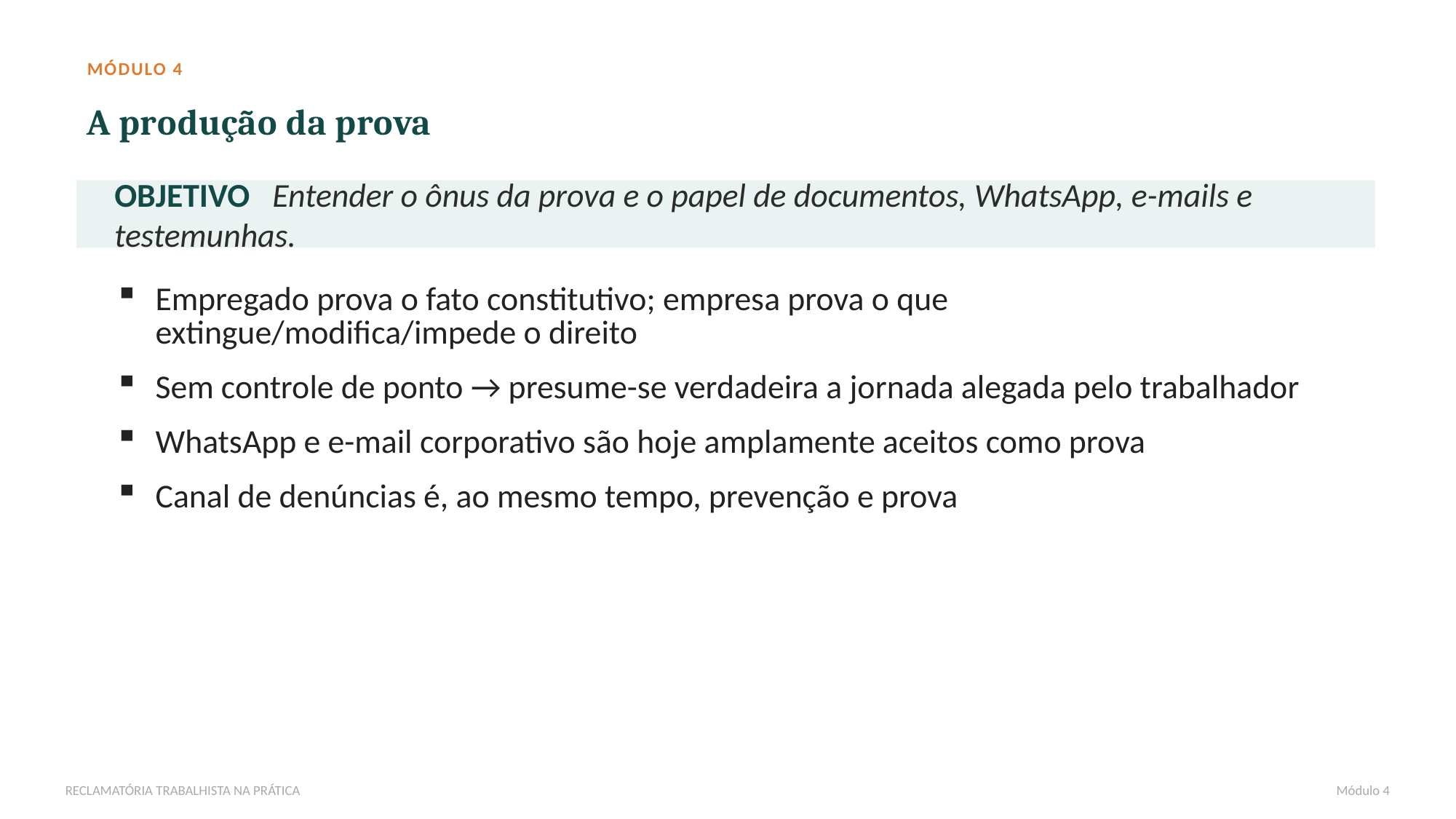

MÓDULO 4
A produção da prova

OBJETIVO   Entender o ônus da prova e o papel de documentos, WhatsApp, e-mails e testemunhas.
Empregado prova o fato constitutivo; empresa prova o que extingue/modifica/impede o direito
Sem controle de ponto → presume-se verdadeira a jornada alegada pelo trabalhador
WhatsApp e e-mail corporativo são hoje amplamente aceitos como prova
Canal de denúncias é, ao mesmo tempo, prevenção e prova
RECLAMATÓRIA TRABALHISTA NA PRÁTICA
Módulo 4